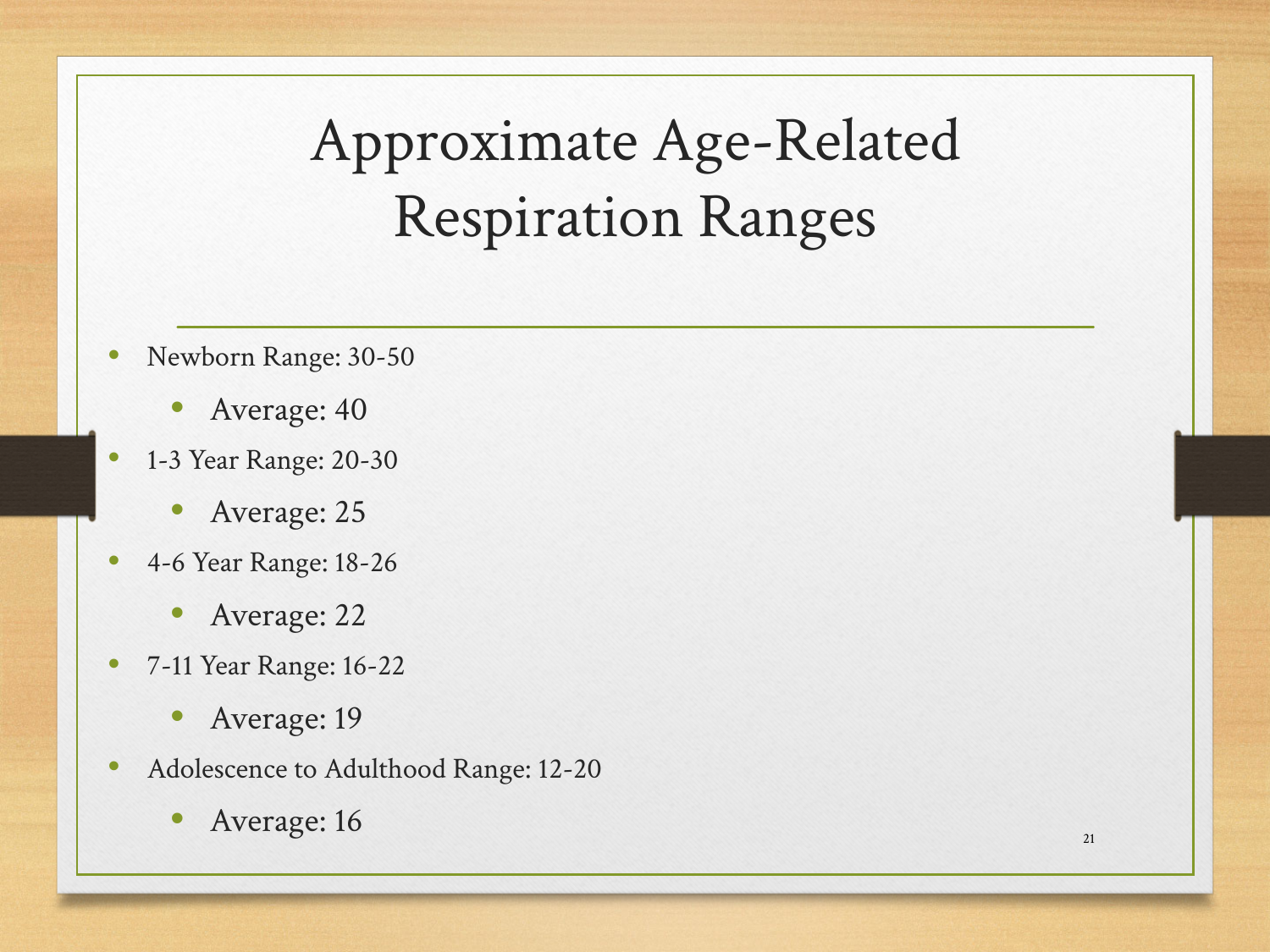

# Approximate Age-Related Respiration Ranges
Newborn Range: 30-50
Average: 40
1-3 Year Range: 20-30
Average: 25
4-6 Year Range: 18-26
Average: 22
7-11 Year Range: 16-22
Average: 19
Adolescence to Adulthood Range: 12-20
Average: 16
 21